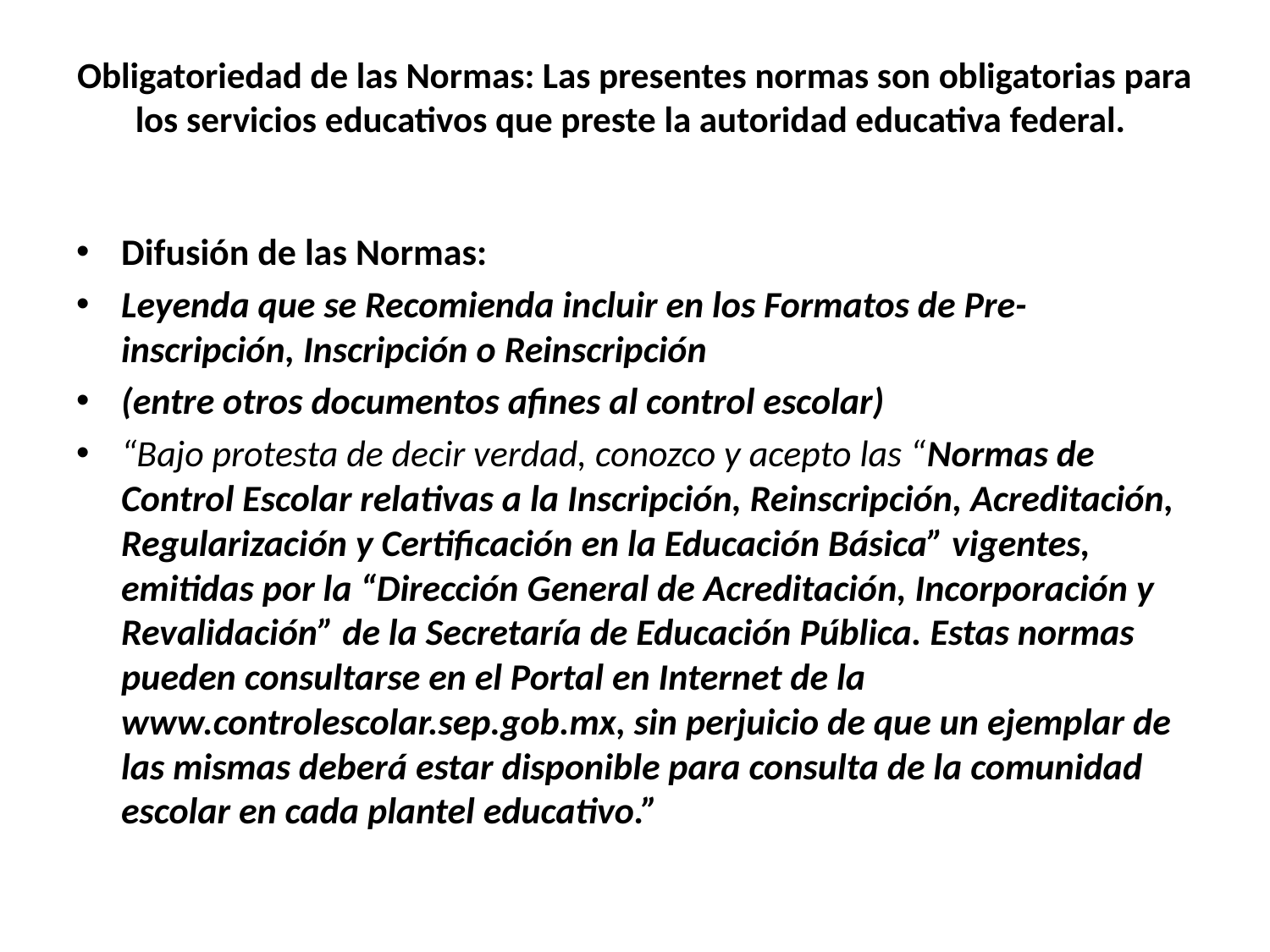

# Obligatoriedad de las Normas: Las presentes normas son obligatorias para los servicios educativos que preste la autoridad educativa federal.
Difusión de las Normas:
Leyenda que se Recomienda incluir en los Formatos de Pre-inscripción, Inscripción o Reinscripción
(entre otros documentos afines al control escolar)
“Bajo protesta de decir verdad, conozco y acepto las “Normas de Control Escolar relativas a la Inscripción, Reinscripción, Acreditación, Regularización y Certificación en la Educación Básica” vigentes, emitidas por la “Dirección General de Acreditación, Incorporación y Revalidación” de la Secretaría de Educación Pública. Estas normas pueden consultarse en el Portal en Internet de la www.controlescolar.sep.gob.mx, sin perjuicio de que un ejemplar de las mismas deberá estar disponible para consulta de la comunidad escolar en cada plantel educativo.”